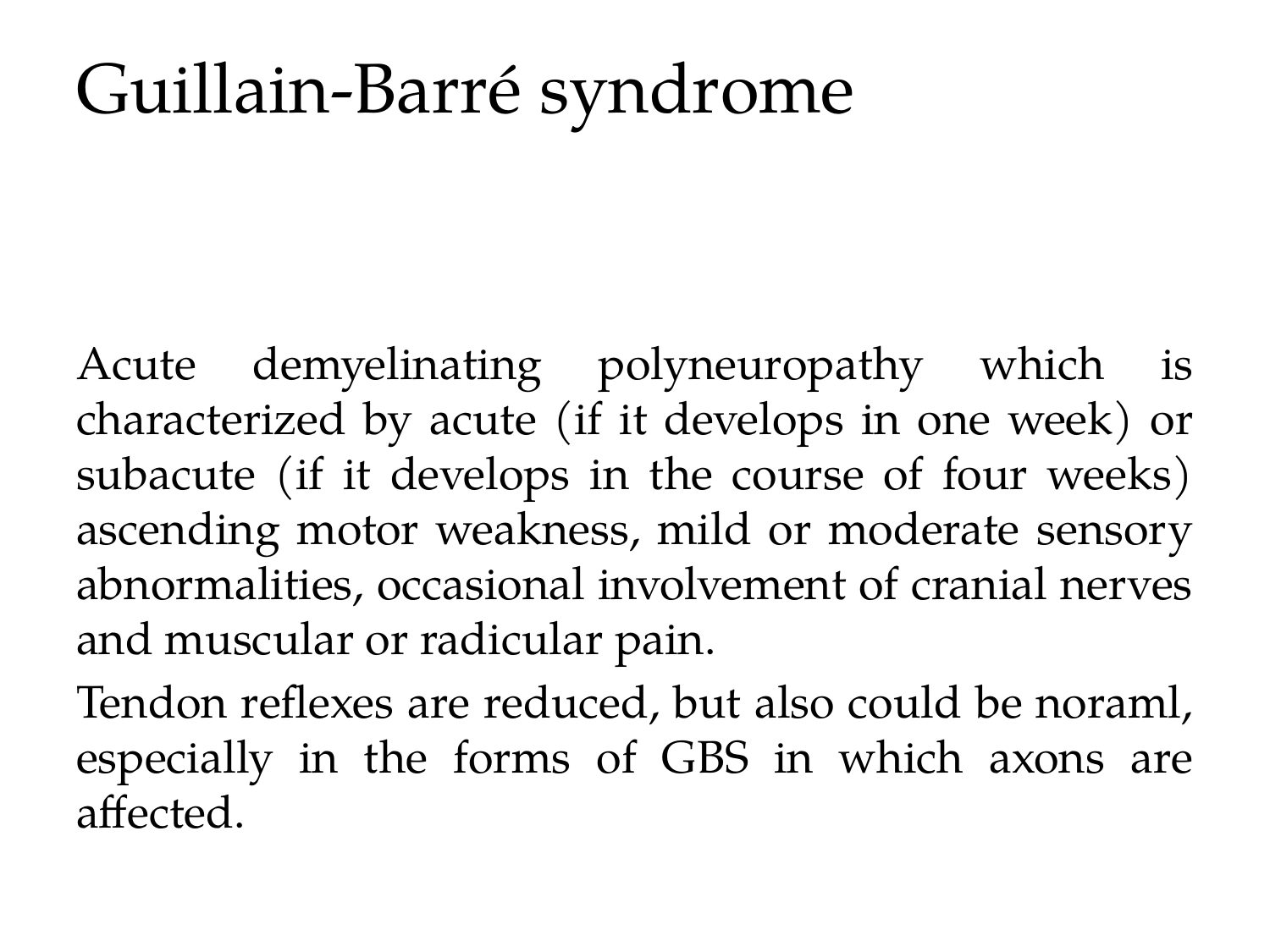

# Guillain-Barré syndrome

Acute demyelinating polyneuropathy which is characterized by acute (if it develops in one week) or subacute (if it develops in the course of four weeks) ascending motor weakness, mild or moderate sensory abnormalities, occasional involvement of cranial nerves and muscular or radicular pain.
Tendon reflexes are reduced, but also could be noraml, especially in the forms of GBS in which axons are affected.